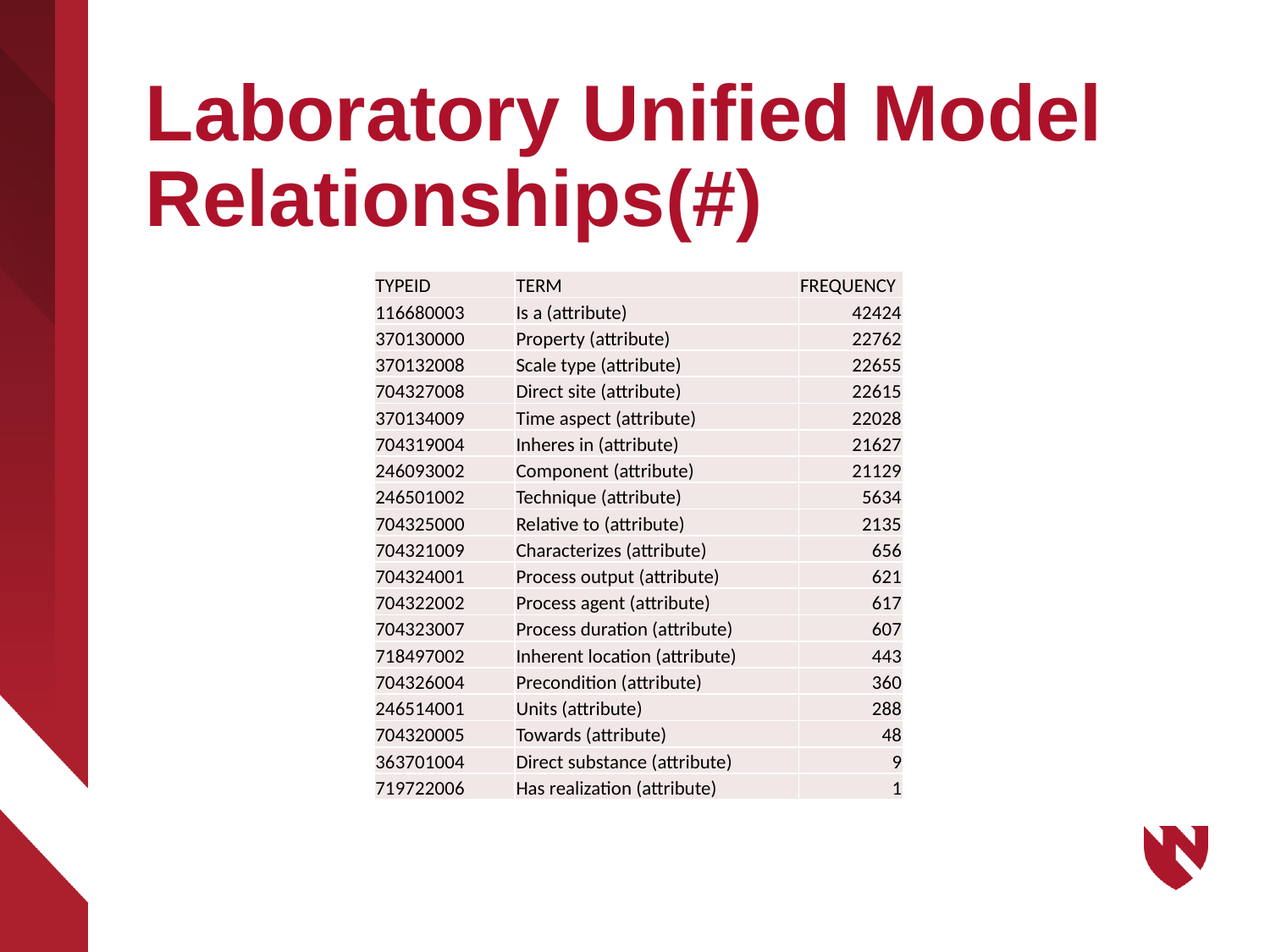

# Laboratory Unified Model Relationships(#)
| TYPEID | TERM | FREQUENCY |
| --- | --- | --- |
| 116680003 | Is a (attribute) | 42424 |
| 370130000 | Property (attribute) | 22762 |
| 370132008 | Scale type (attribute) | 22655 |
| 704327008 | Direct site (attribute) | 22615 |
| 370134009 | Time aspect (attribute) | 22028 |
| 704319004 | Inheres in (attribute) | 21627 |
| 246093002 | Component (attribute) | 21129 |
| 246501002 | Technique (attribute) | 5634 |
| 704325000 | Relative to (attribute) | 2135 |
| 704321009 | Characterizes (attribute) | 656 |
| 704324001 | Process output (attribute) | 621 |
| 704322002 | Process agent (attribute) | 617 |
| 704323007 | Process duration (attribute) | 607 |
| 718497002 | Inherent location (attribute) | 443 |
| 704326004 | Precondition (attribute) | 360 |
| 246514001 | Units (attribute) | 288 |
| 704320005 | Towards (attribute) | 48 |
| 363701004 | Direct substance (attribute) | 9 |
| 719722006 | Has realization (attribute) | 1 |